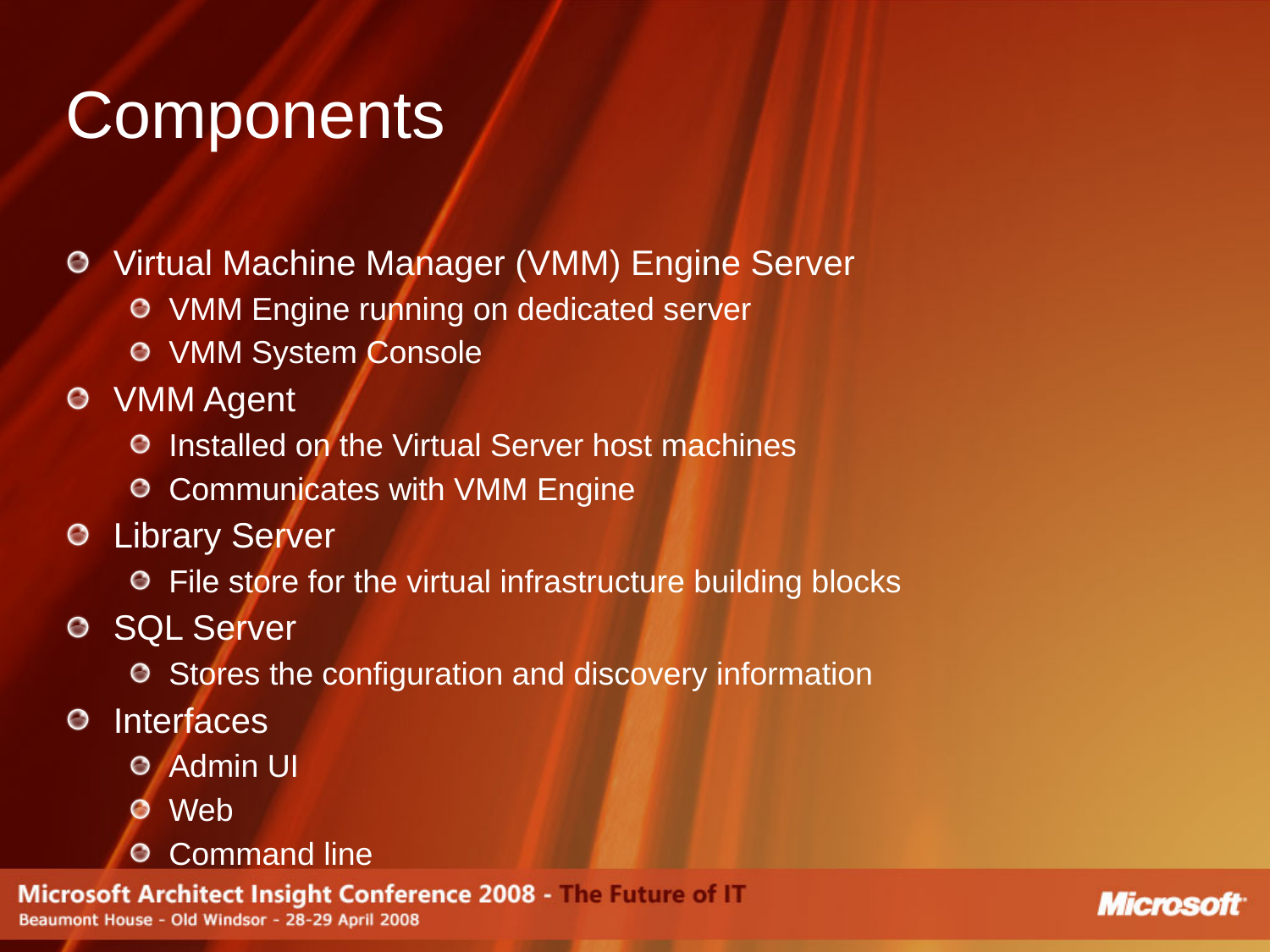

# Components
Virtual Machine Manager (VMM) Engine Server
VMM Engine running on dedicated server
VMM System Console
VMM Agent
Installed on the Virtual Server host machines
Communicates with VMM Engine
Library Server
File store for the virtual infrastructure building blocks
SQL Server
Stores the configuration and discovery information
Interfaces
Admin UI
Web
Command line